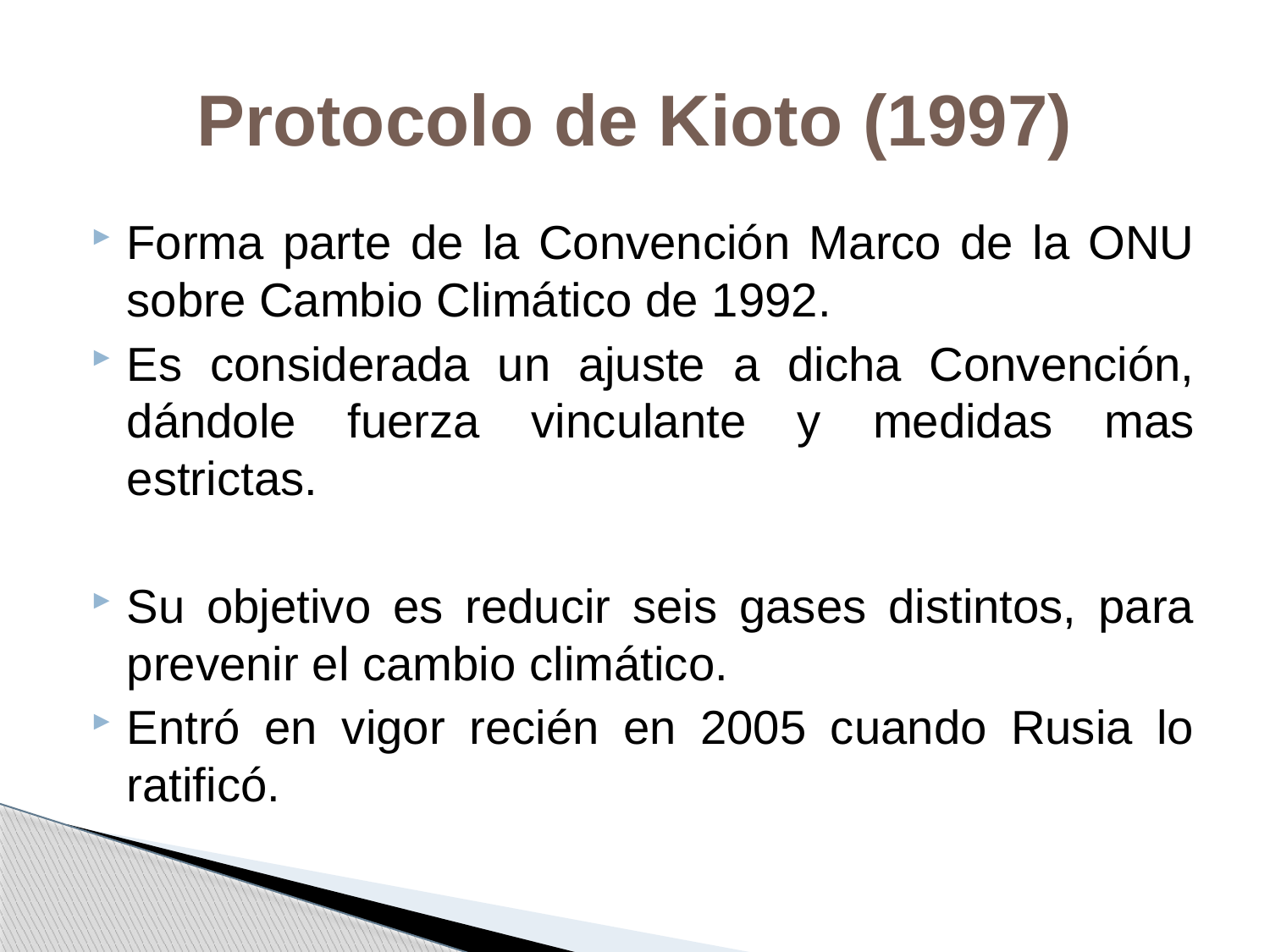

# Protocolo de Kioto (1997)
Forma parte de la Convención Marco de la ONU sobre Cambio Climático de 1992.
Es considerada un ajuste a dicha Convención, dándole fuerza vinculante y medidas mas estrictas.

Su objetivo es reducir seis gases distintos, para prevenir el cambio climático.
Entró en vigor recién en 2005 cuando Rusia lo ratificó.